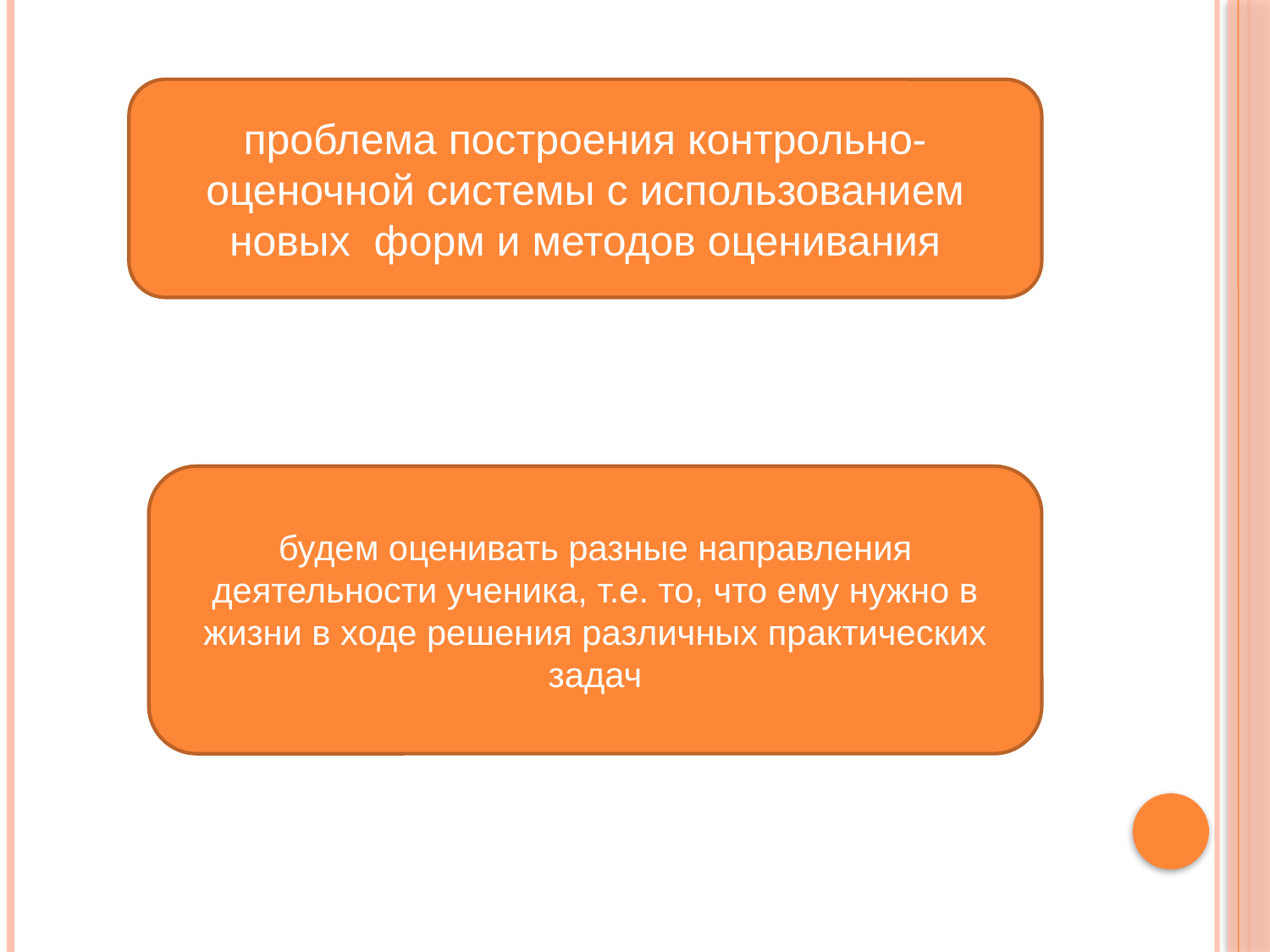

#
проблема построения контрольно-оценочной системы с использованием новых  форм и методов оценивания

будем оценивать разные направления деятельности ученика, т.е. то, что ему нужно в жизни в ходе решения различных практических задач